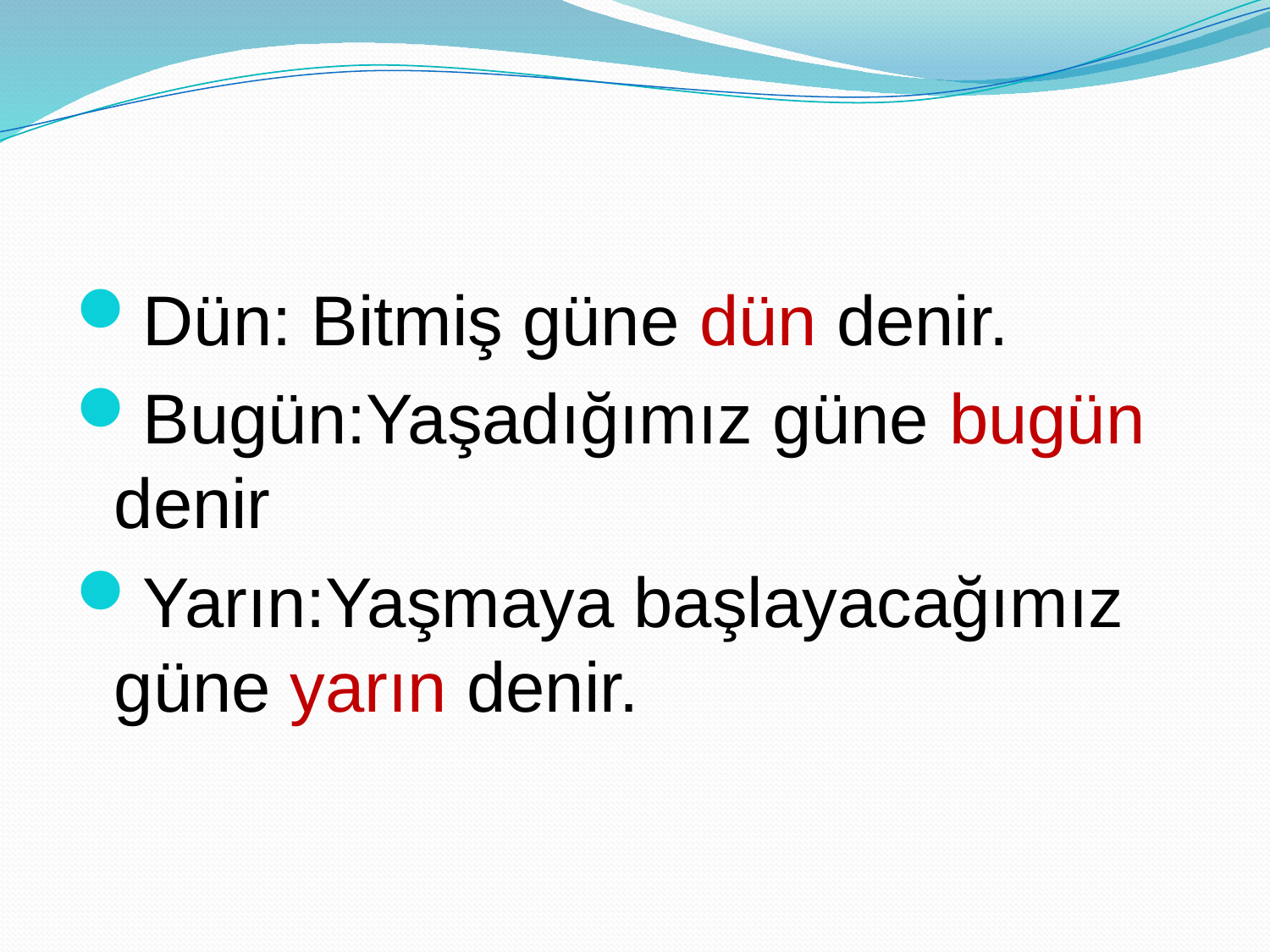

Dün: Bitmiş güne dün denir.
Bugün:Yaşadığımız güne bugün denir
Yarın:Yaşmaya başlayacağımız güne yarın denir.